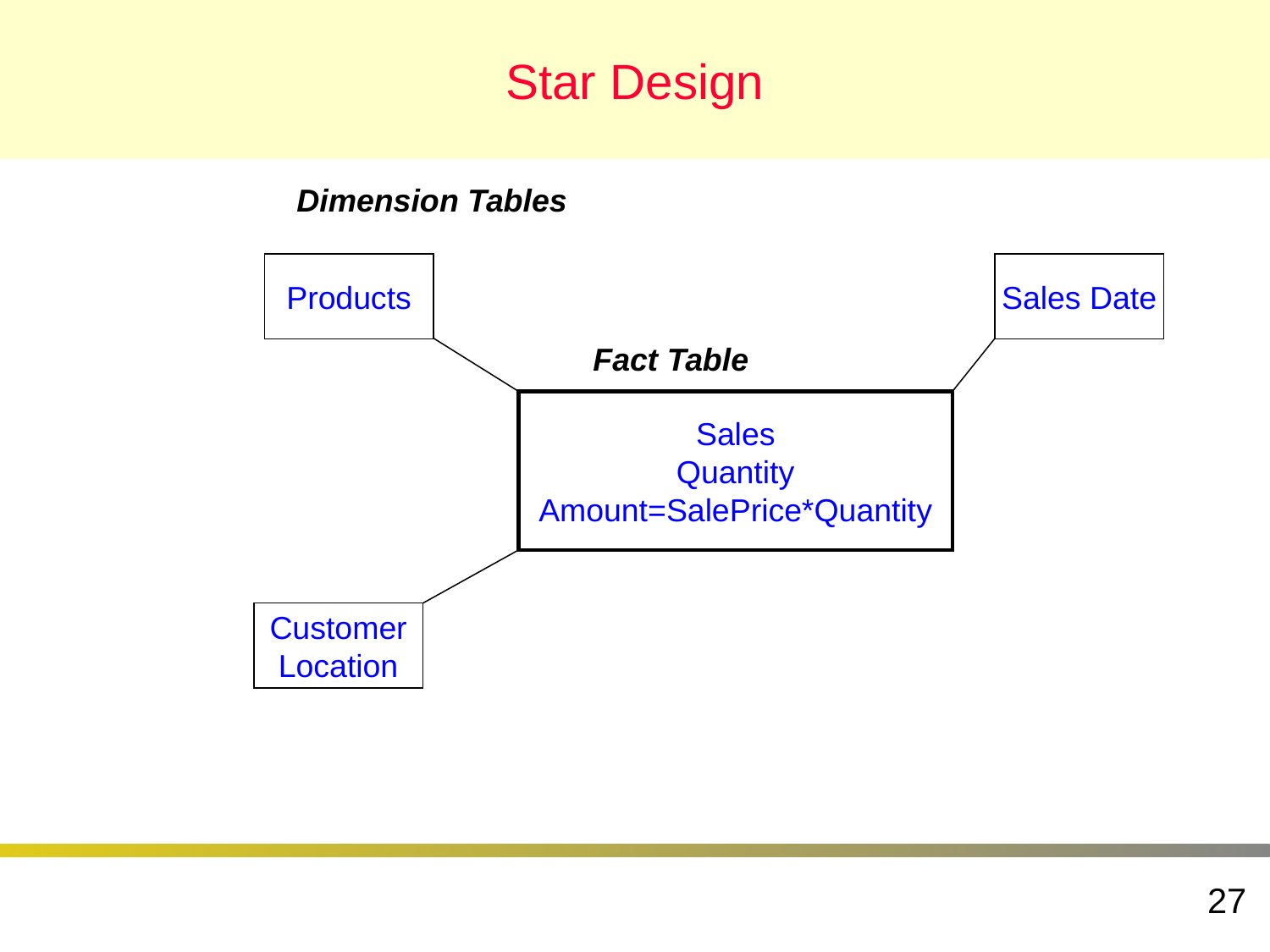

# Star Design
Dimension Tables
Products
Sales Date
Fact Table

Sales
Quantity
Amount=SalePrice*Quantity

Customer
Location
27